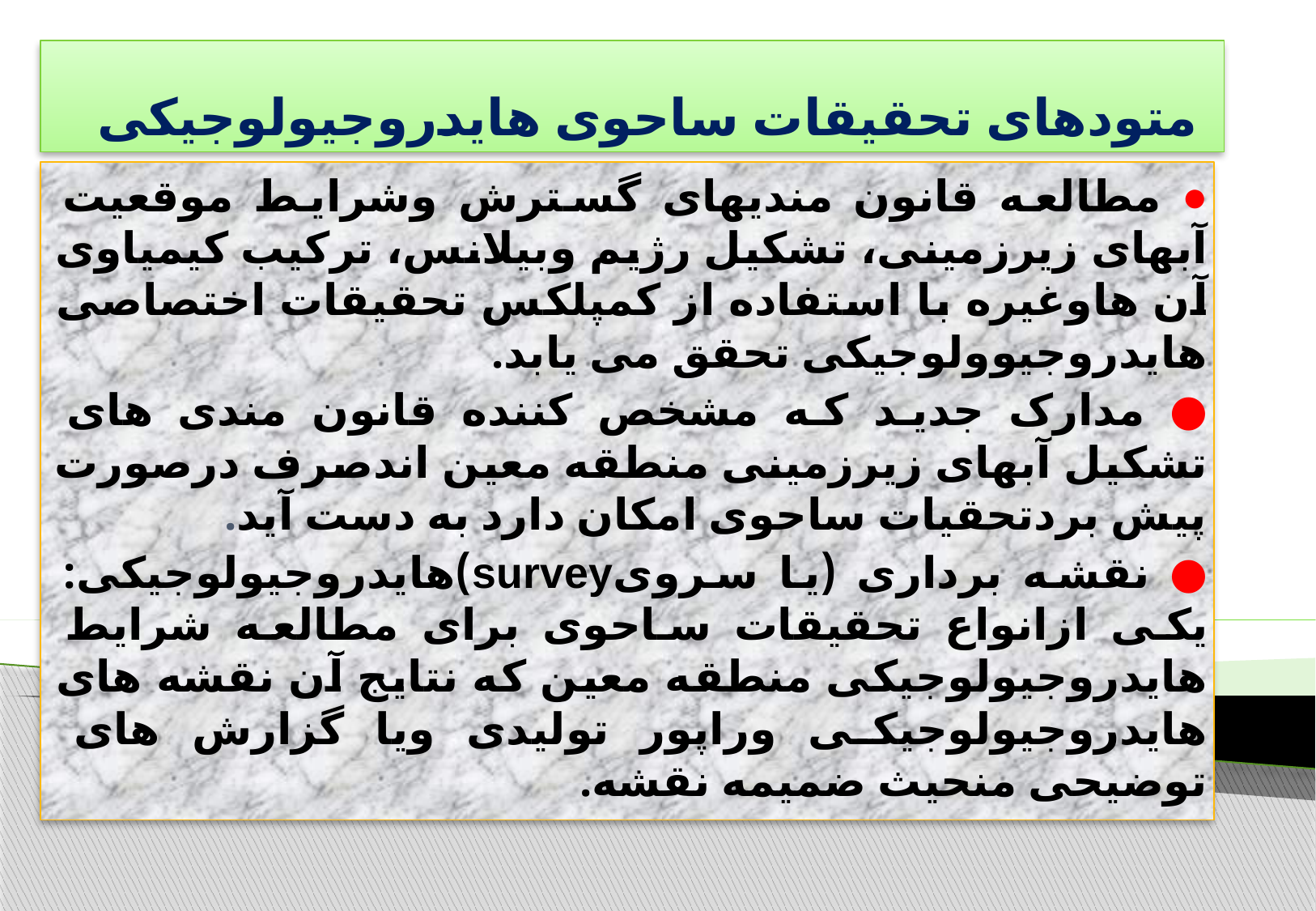

# متودهای تحقیقات ساحوی هایدروجیولوجیکی
● مطالعه قانون مندیهای گسترش وشرایط موقعیت آبهای زیرزمینی، تشکیل رژیم وبیلانس، ترکیب کیمیاوی آن هاوغیره با استفاده از کمپلکس تحقیقات اختصاصی هایدروجیوولوجیکی تحقق می یابد.
● مدارک جدید که مشخص کننده قانون مندی های تشکیل آبهای زیرزمینی منطقه معین اندصرف درصورت پیش بردتحقیات ساحوی امکان دارد به دست آید.
● نقشه برداری (یا سرویsurvey)هایدروجیولوجیکی: یکی ازانواع تحقیقات ساحوی برای مطالعه شرایط هایدروجیولوجیکی منطقه معین که نتایج آن نقشه های هایدروجیولوجیکی وراپور تولیدی ویا گزارش های توضیحی منحیث ضمیمه نقشه.